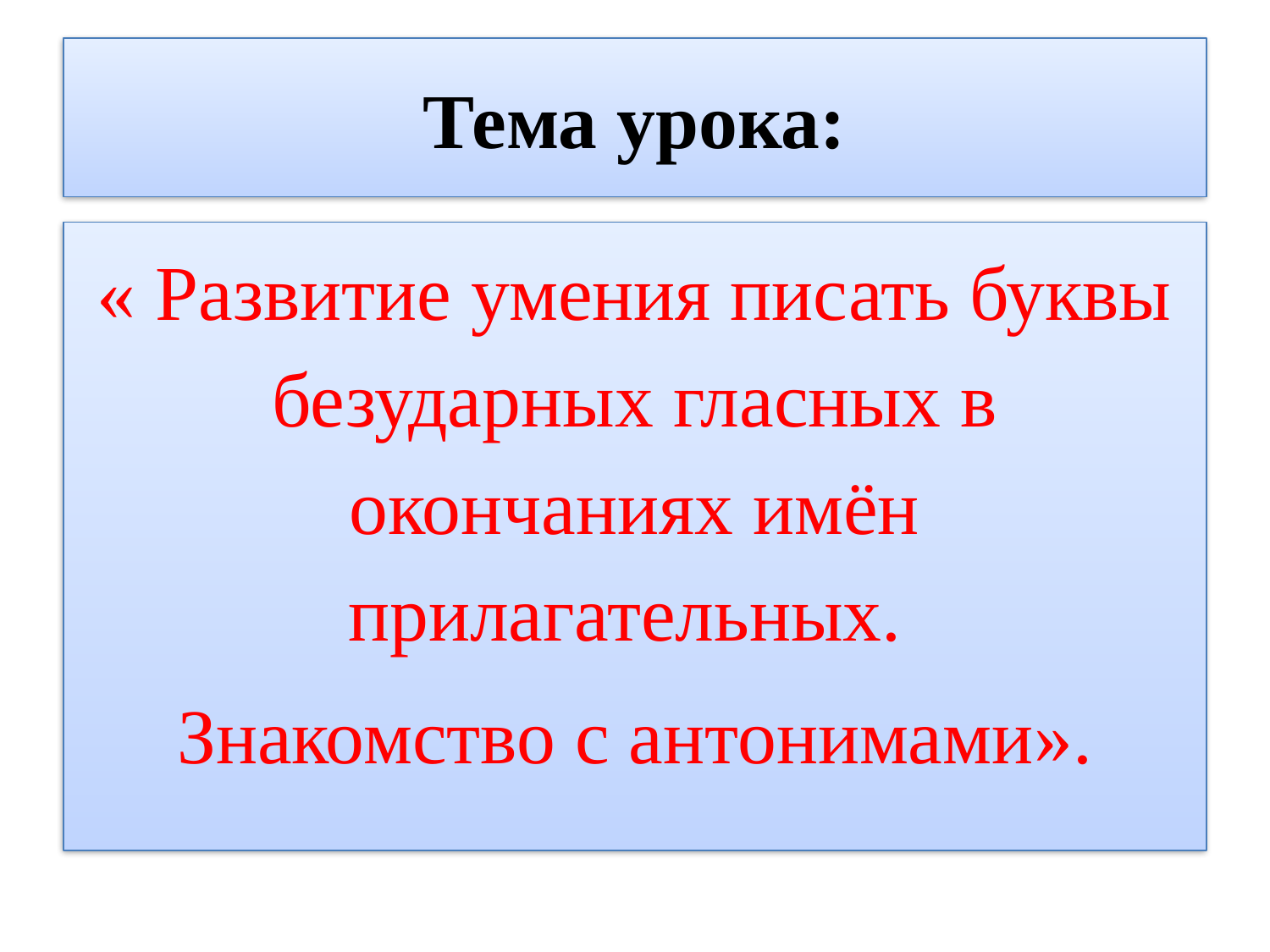

# Тема урока:
« Развитие умения писать буквы безударных гласных в окончаниях имён прилагательных.
Знакомство с антонимами».